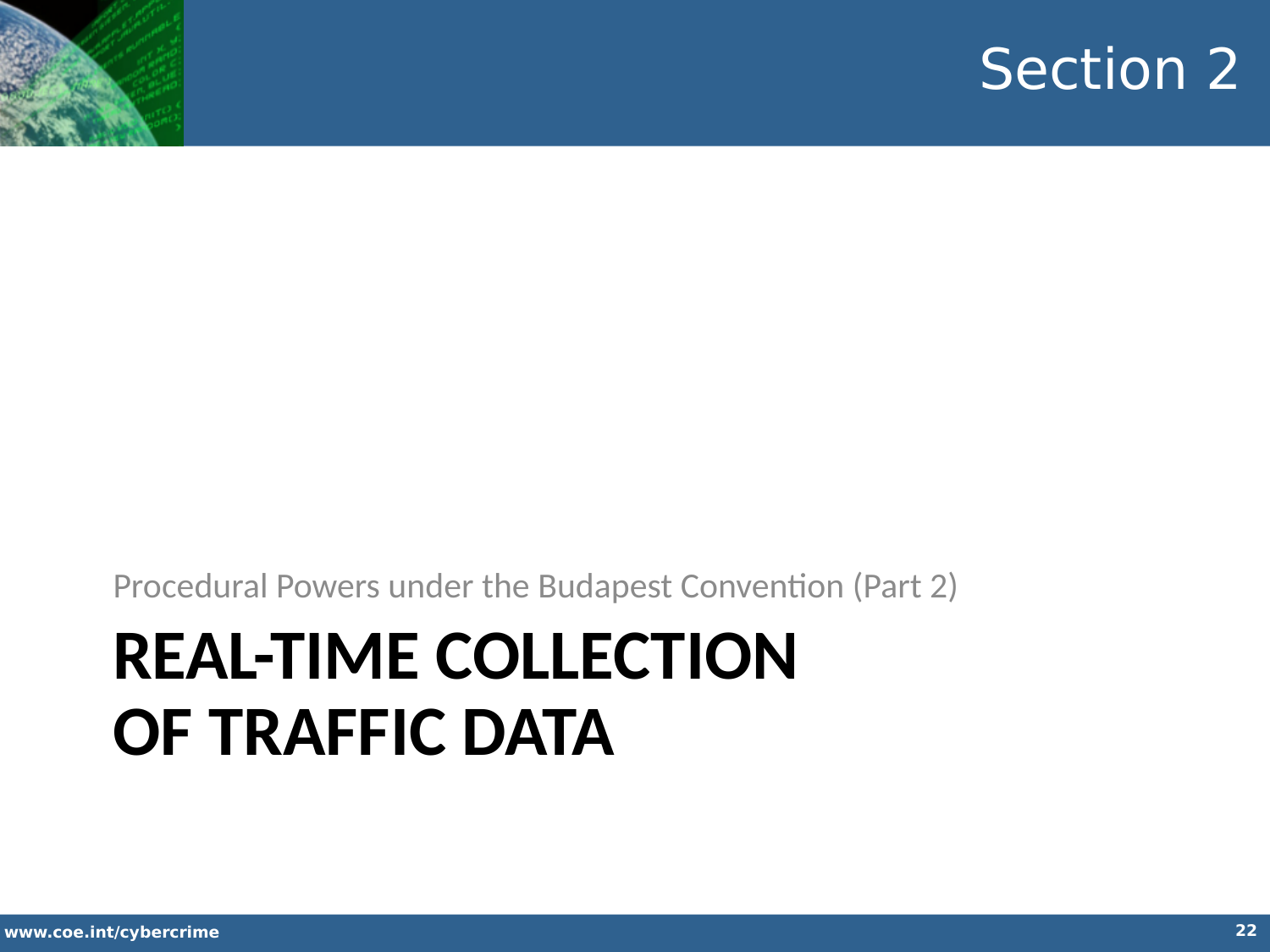

Section 2
Procedural Powers under the Budapest Convention (Part 2)
# REAL-TIME COLLECTION OF TRAFFIC DATA